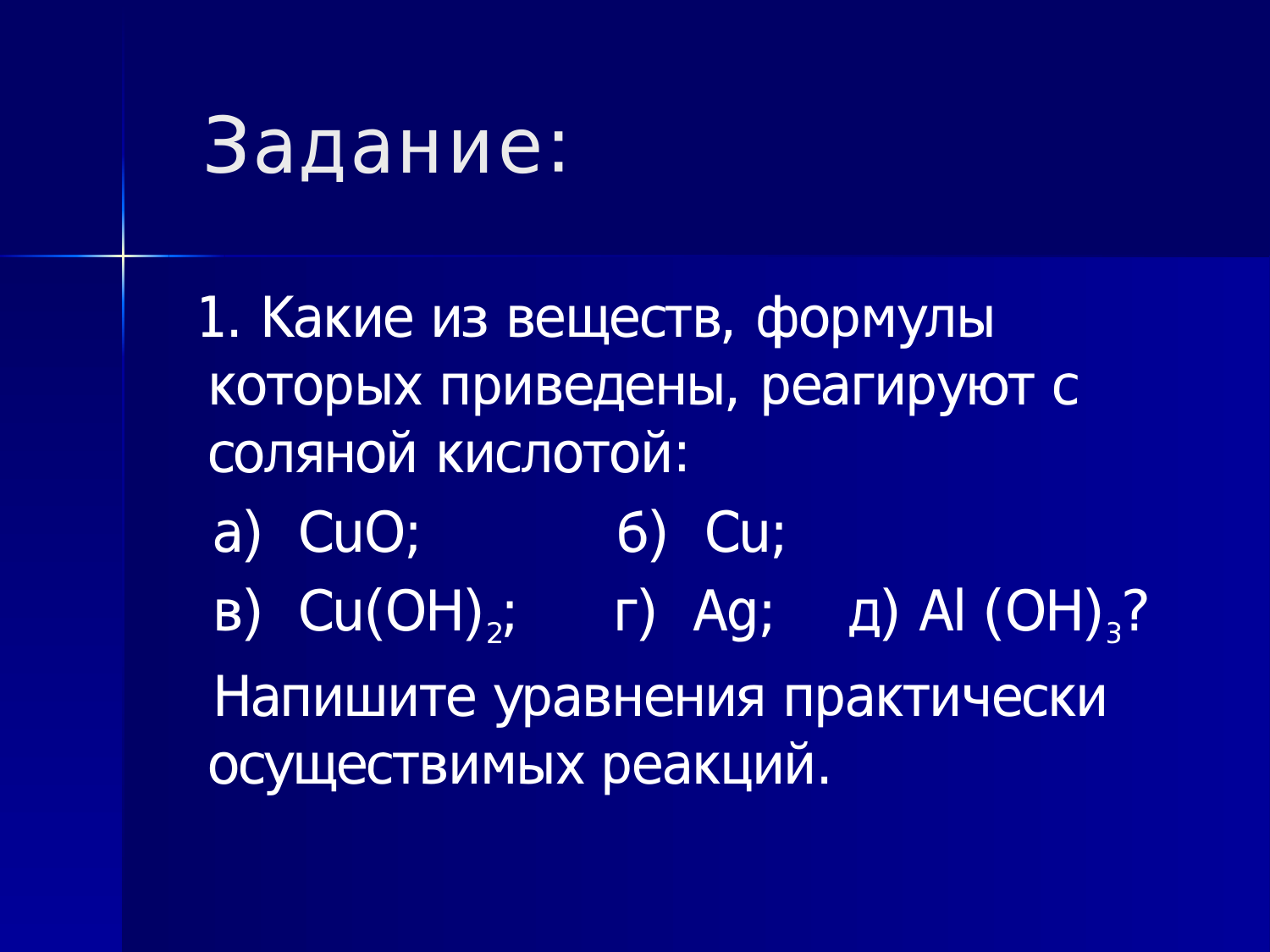

# Задание:
  1. Какие из веществ, формулы которых приведены, реагируют с соляной кислотой:
   a)  CuO;           б)  Cu;
   в)  Cu(OH)2;      г)  Ag;    д) Al (OH)3?
   Напишите уравнения практически осуществимых реакций.